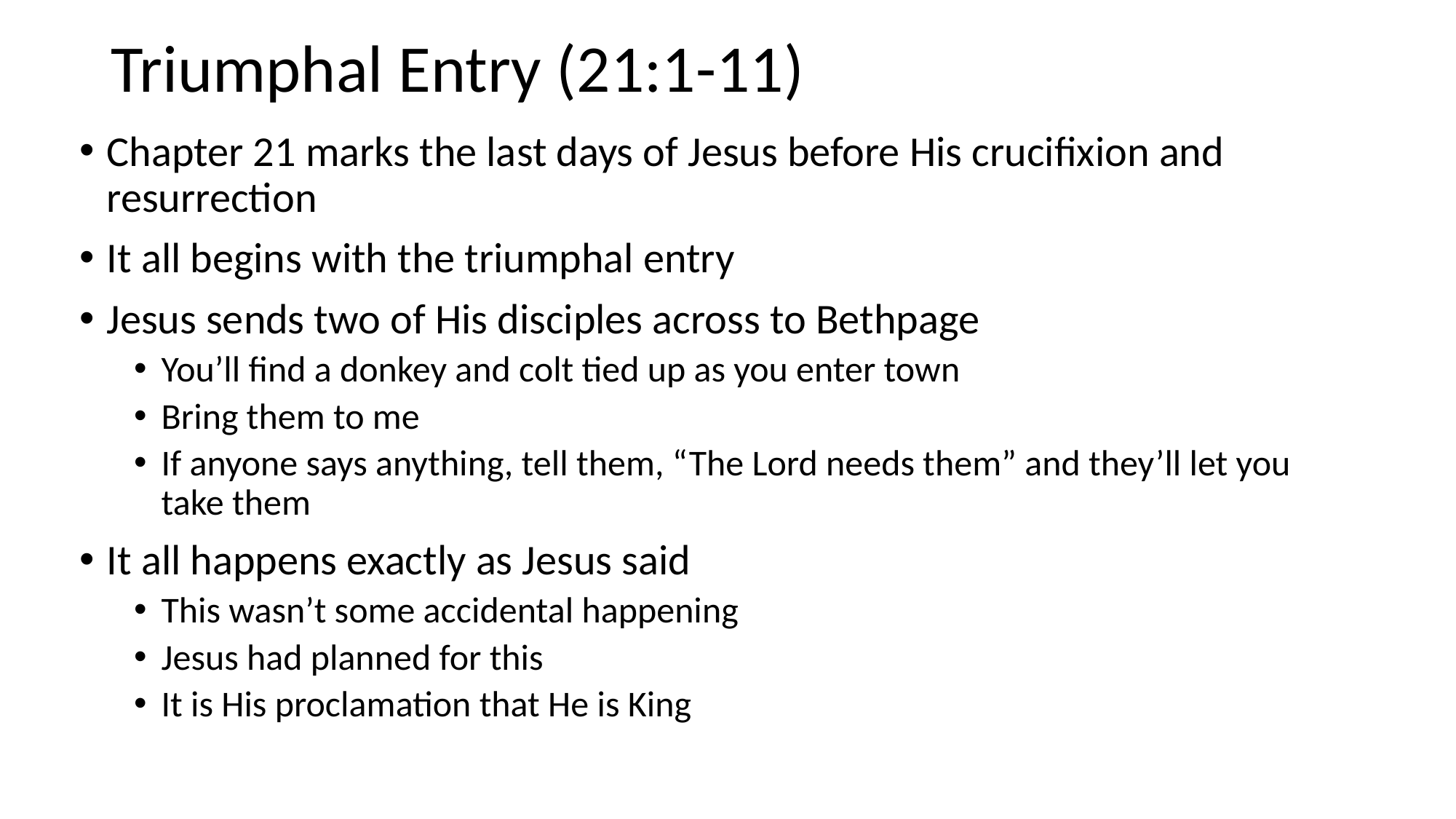

# Triumphal Entry (21:1-11)
Chapter 21 marks the last days of Jesus before His crucifixion and resurrection
It all begins with the triumphal entry
Jesus sends two of His disciples across to Bethpage
You’ll find a donkey and colt tied up as you enter town
Bring them to me
If anyone says anything, tell them, “The Lord needs them” and they’ll let you take them
It all happens exactly as Jesus said
This wasn’t some accidental happening
Jesus had planned for this
It is His proclamation that He is King